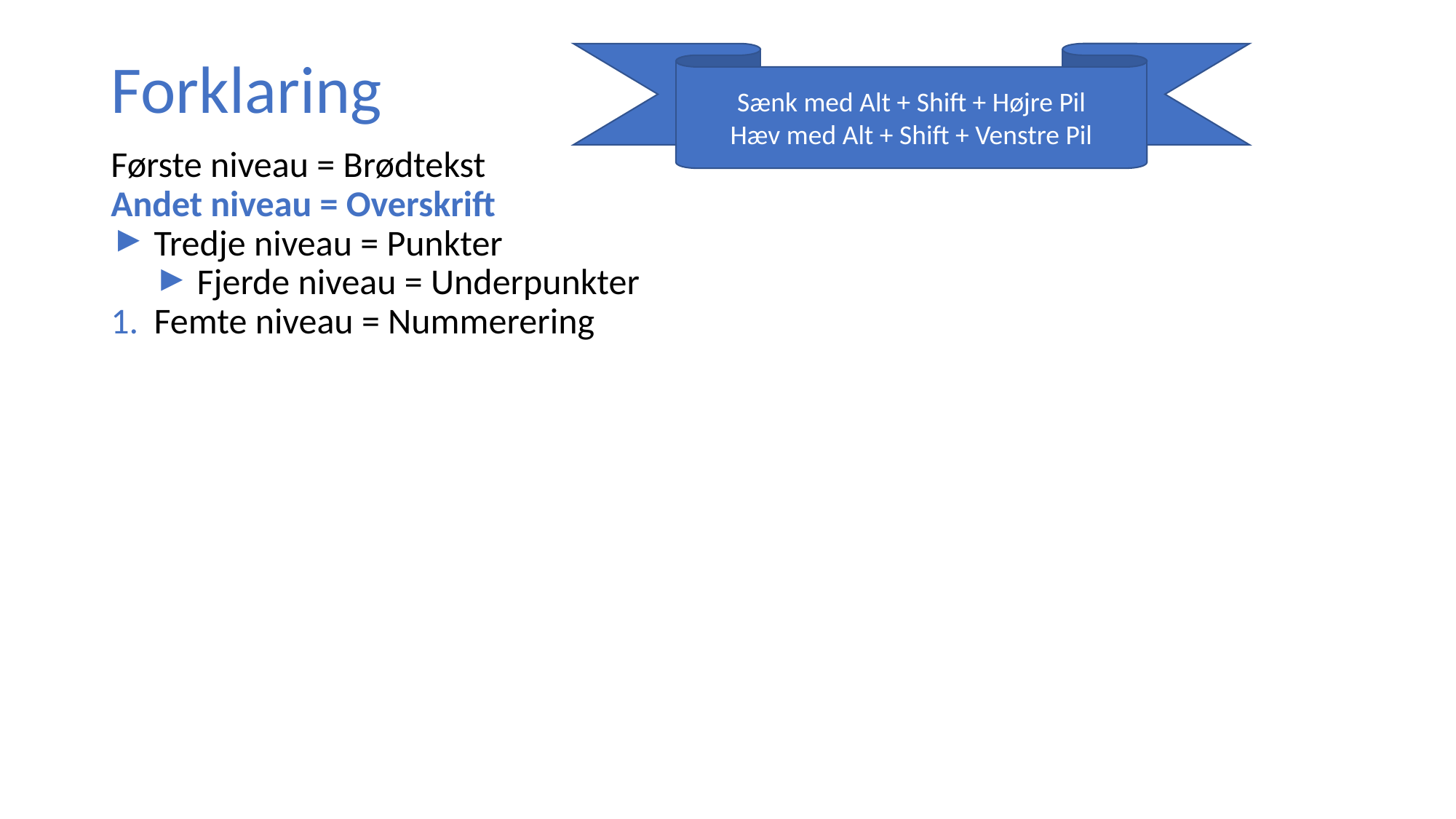

# Forklaring
Sænk med Alt + Shift + Højre Pil
Hæv med Alt + Shift + Venstre Pil
Første niveau = Brødtekst
Andet niveau = Overskrift
Tredje niveau = Punkter
Fjerde niveau = Underpunkter
Femte niveau = Nummerering